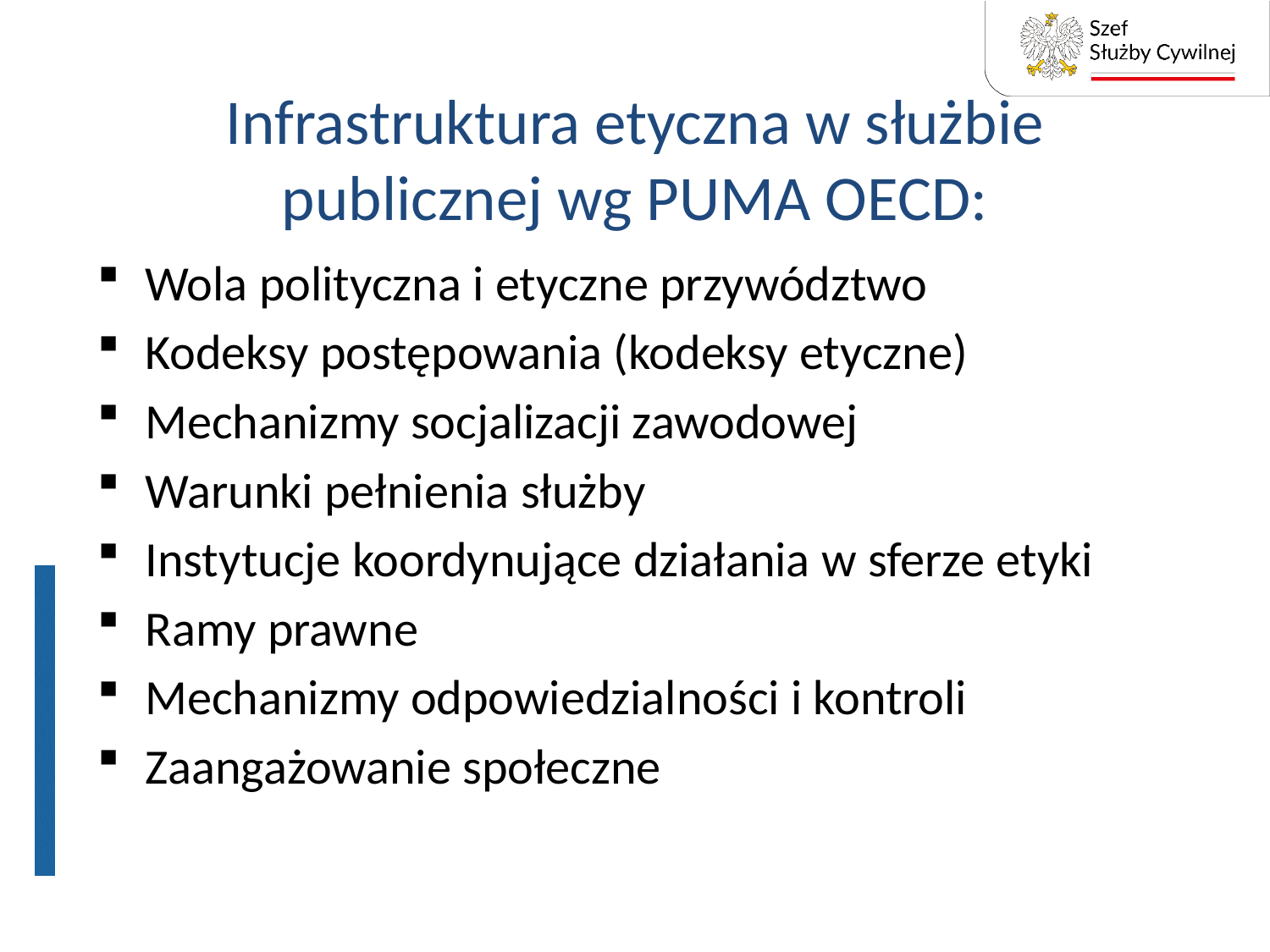

# Infrastruktura etyczna w służbie publicznej wg PUMA OECD:

Wola polityczna i etyczne przywództwo
Kodeksy postępowania (kodeksy etyczne)
Mechanizmy socjalizacji zawodowej
Warunki pełnienia służby
Instytucje koordynujące działania w sferze etyki
Ramy prawne
Mechanizmy odpowiedzialności i kontroli
Zaangażowanie społeczne